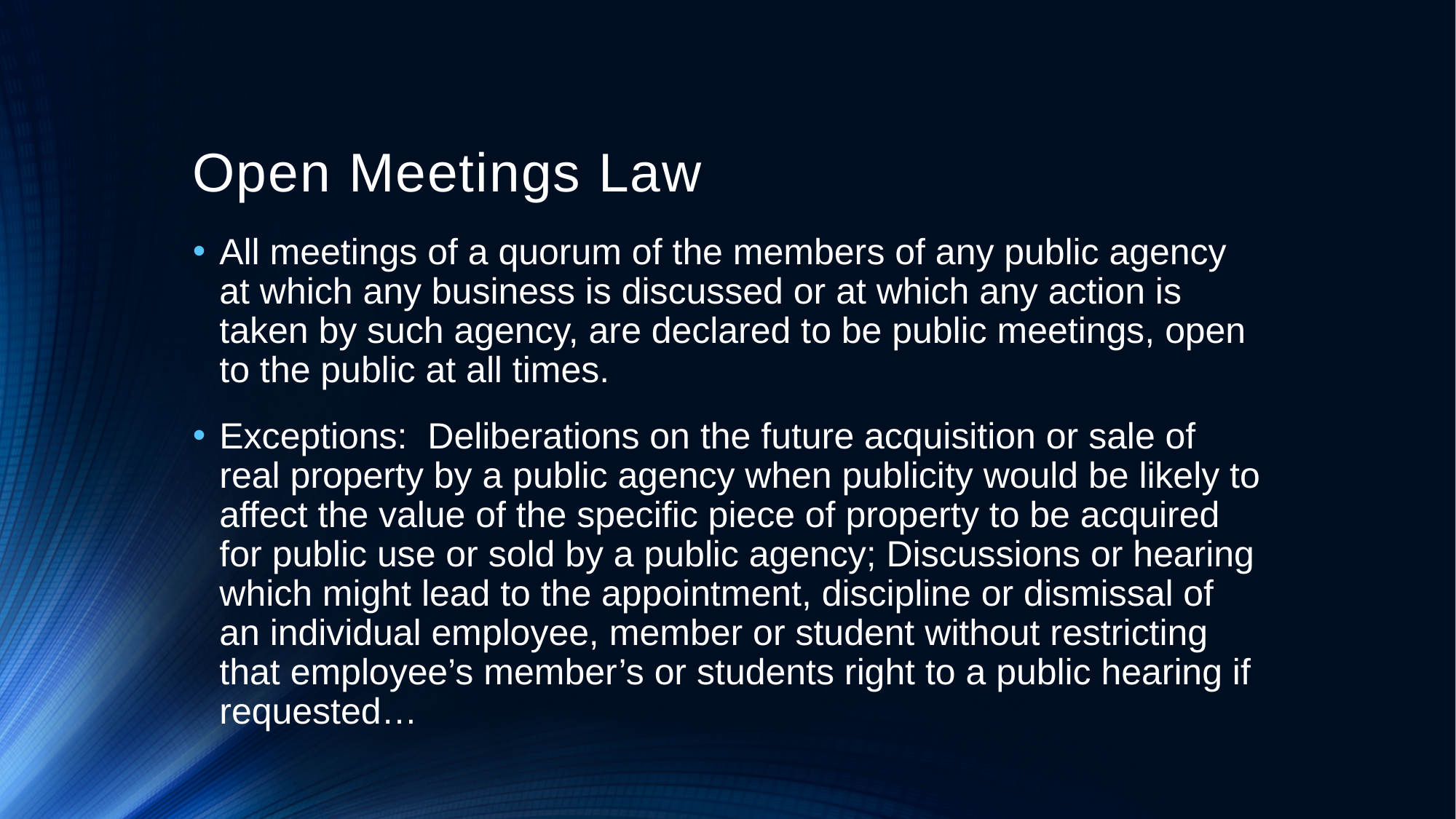

# Open Meetings Law
All meetings of a quorum of the members of any public agency at which any business is discussed or at which any action is taken by such agency, are declared to be public meetings, open to the public at all times.
Exceptions:  Deliberations on the future acquisition or sale of real property by a public agency when publicity would be likely to affect the value of the specific piece of property to be acquired for public use or sold by a public agency; Discussions or hearing which might lead to the appointment, discipline or dismissal of an individual employee, member or student without restricting that employee’s member’s or students right to a public hearing if requested…